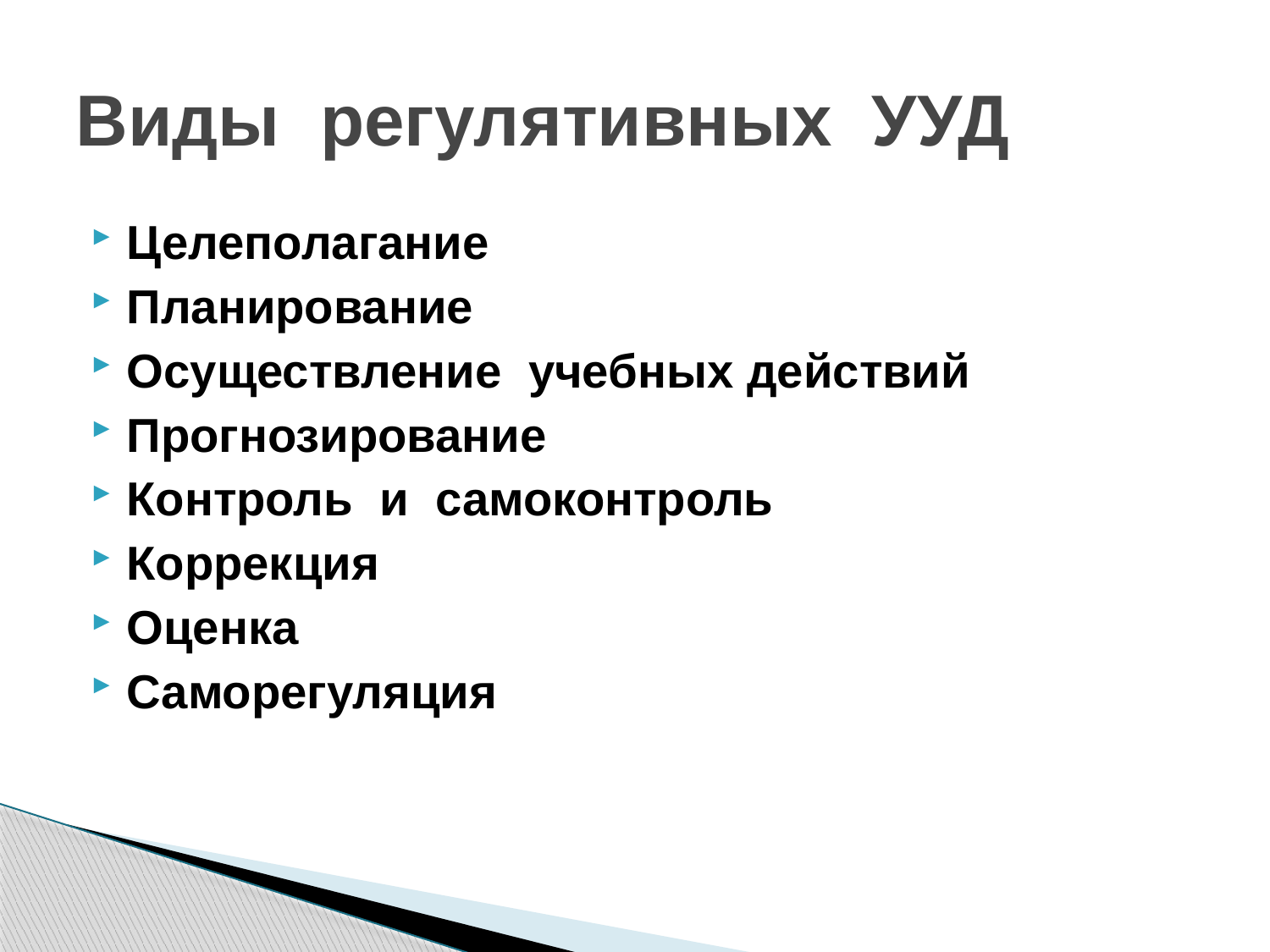

# Виды  регулятивных  УУД
Целеполагание
Планирование
Осуществление  учебных действий
Прогнозирование
Контроль  и  самоконтроль
Коррекция
Оценка
Саморегуляция